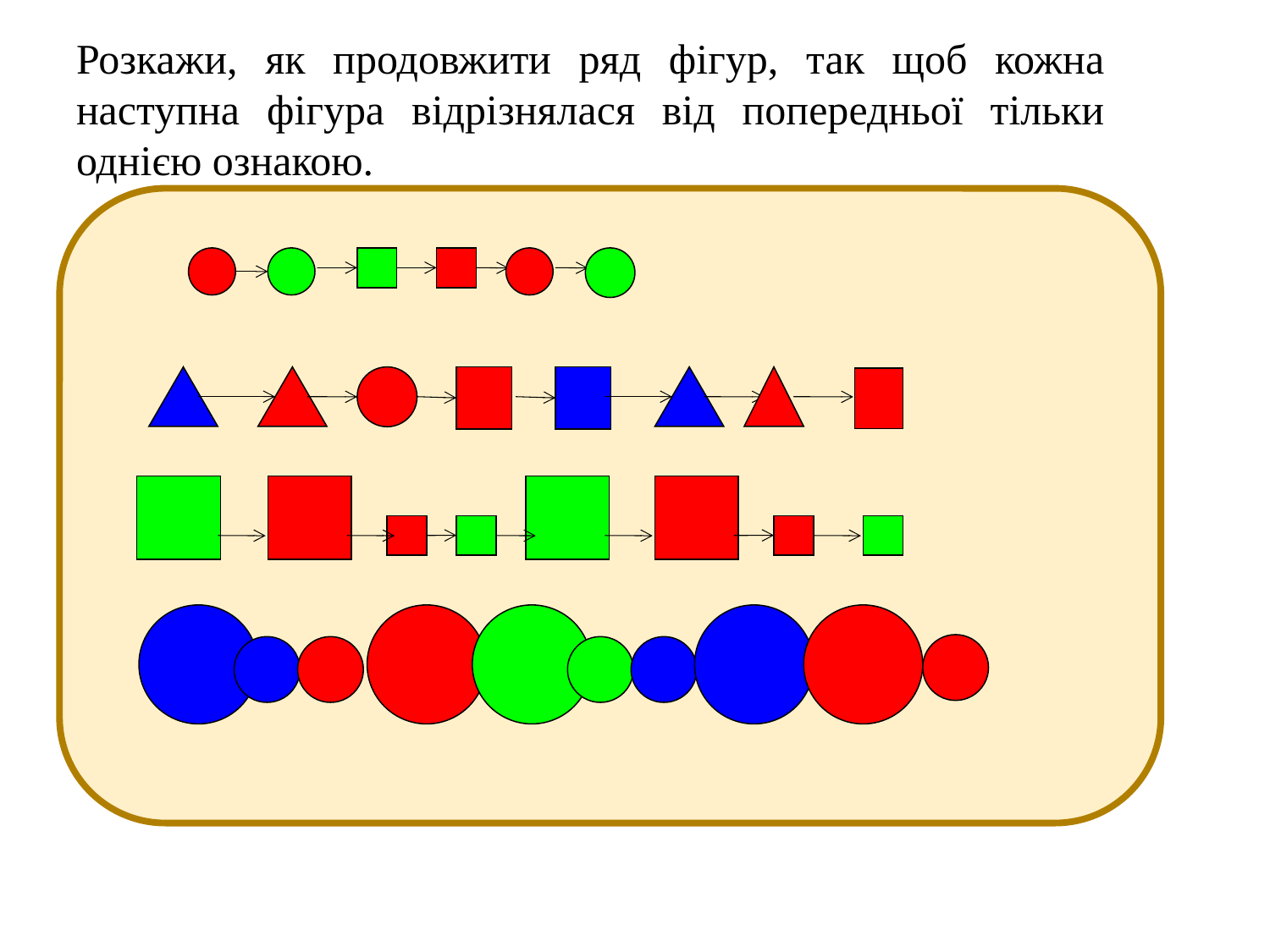

# Розкажи, як продовжити ряд фігур, так щоб кожна наступна фігура відрізнялася від попередньої тільки однією ознакою.